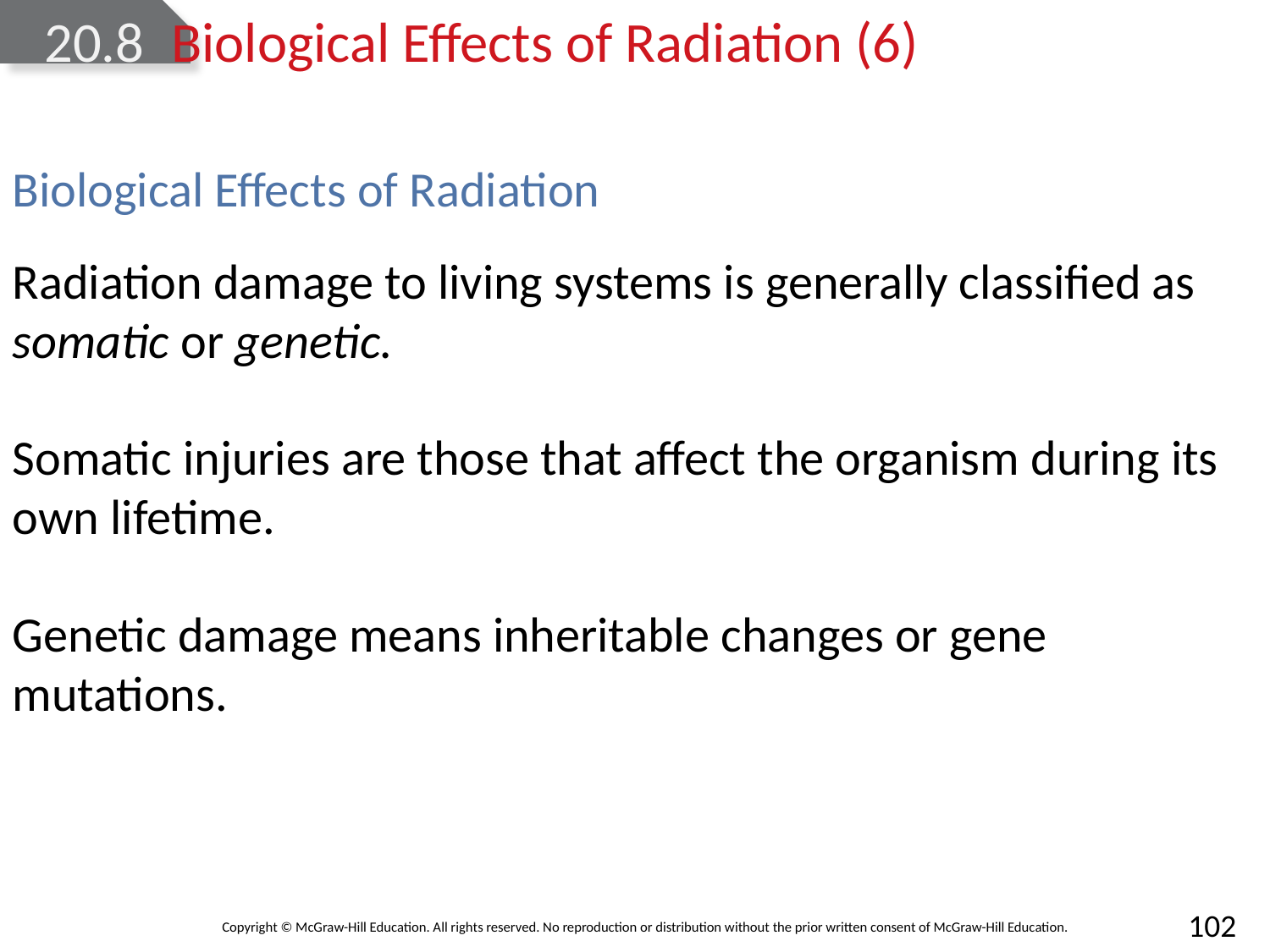

# 20.8	Biological Effects of Radiation (6)
Biological Effects of Radiation
Radiation damage to living systems is generally classified as somatic or genetic.
Somatic injuries are those that affect the organism during its own lifetime.
Genetic damage means inheritable changes or gene mutations.